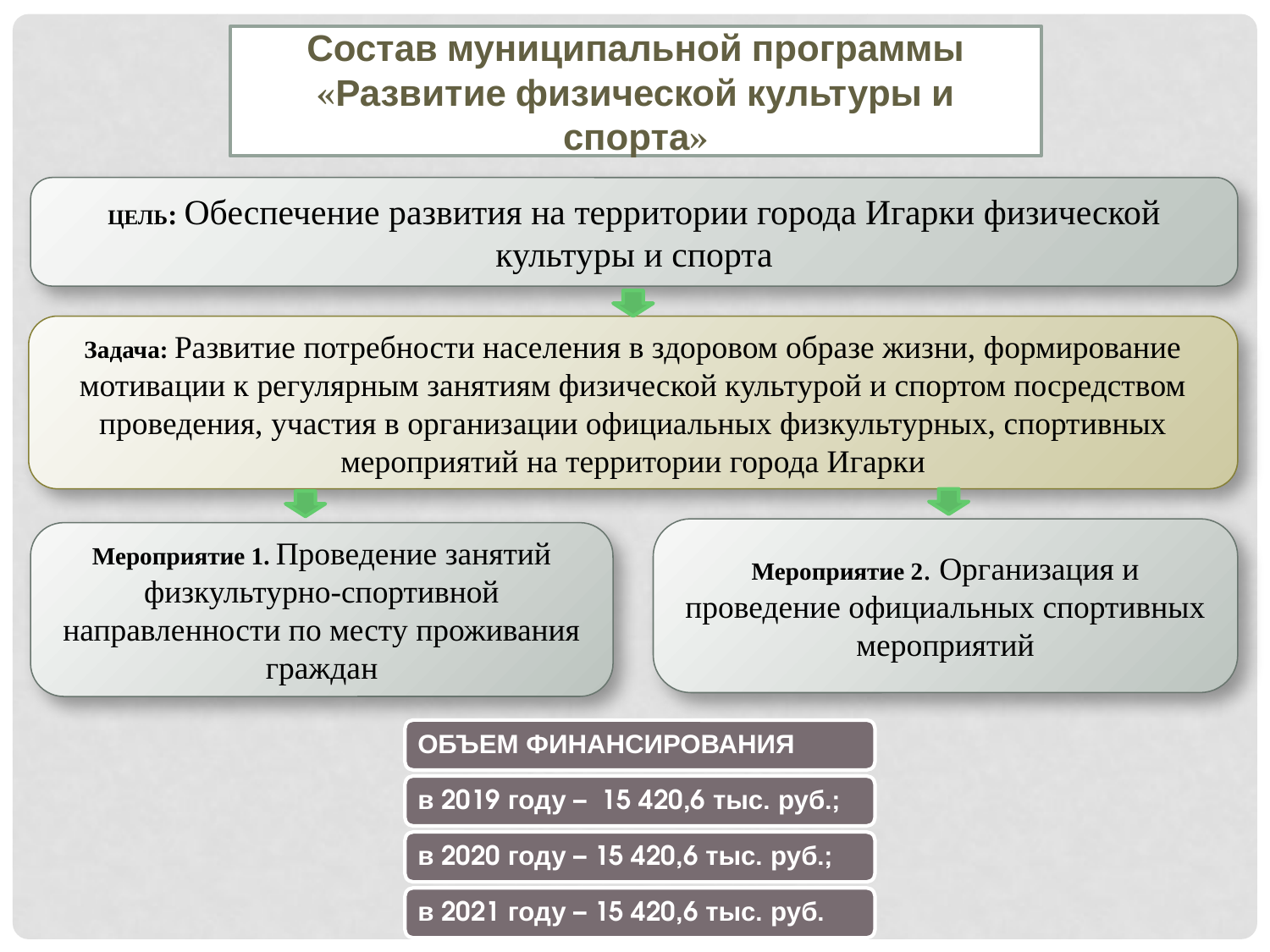

Состав муниципальной программы
«Развитие физической культуры и спорта»
ЦЕЛЬ: Обеспечение развития на территории города Игарки физической культуры и спорта

Задача: Развитие потребности населения в здоровом образе жизни, формирование мотивации к регулярным занятиям физической культурой и спортом посредством проведения, участия в организации официальных физкультурных, спортивных мероприятий на территории города Игарки

Мероприятие 2. Организация и проведение официальных спортивных мероприятий
Мероприятие 1. Проведение занятий физкультурно-спортивной направленности по месту проживания граждан

ОБЪЕМ ФИНАНСИРОВАНИЯ
в 2019 году –  15 420,6 тыс. руб.;
в 2020 году – 15 420,6 тыс. руб.;
в 2021 году – 15 420,6 тыс. руб.